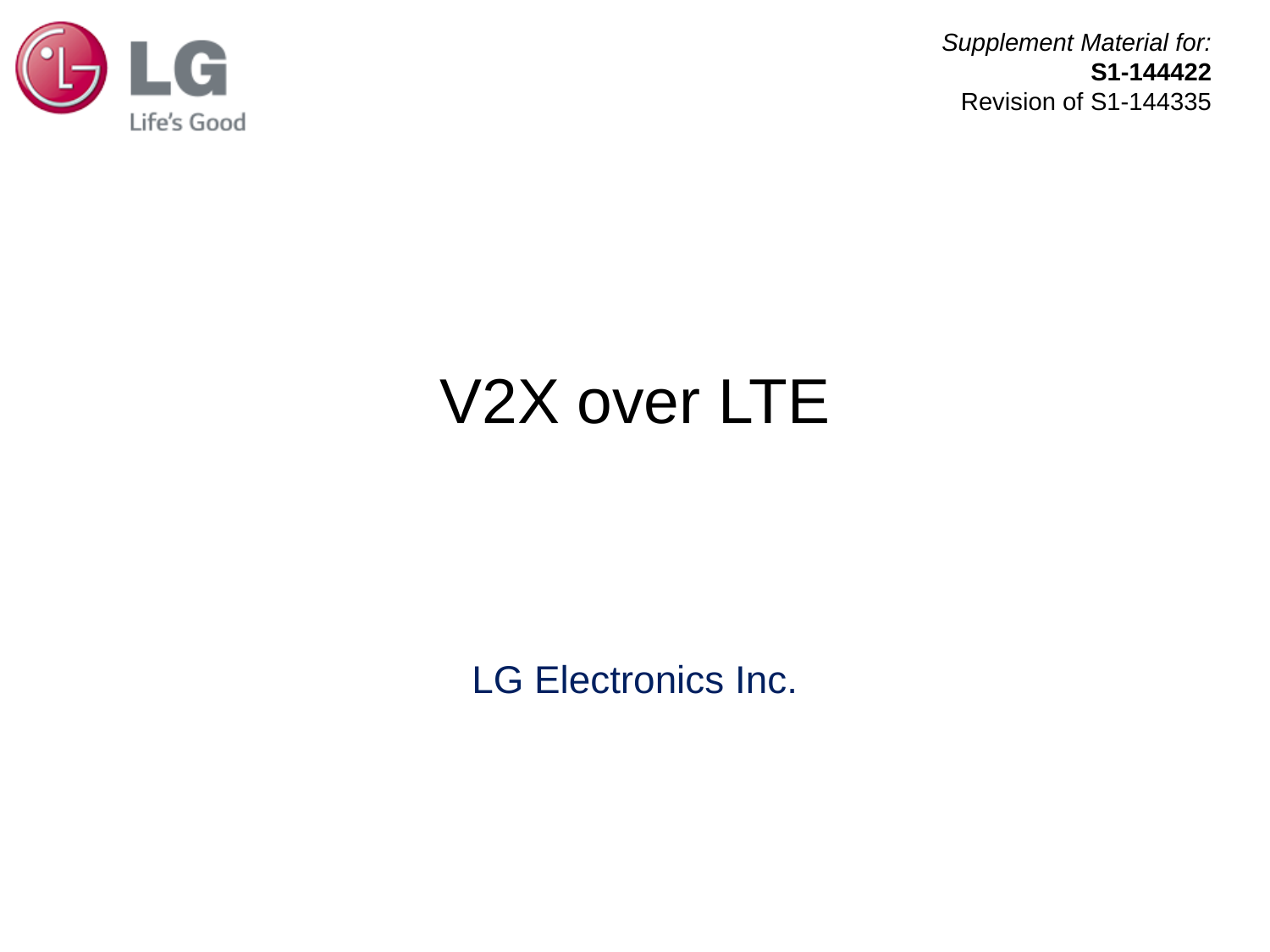

Supplement Material for:
S1-144422
Revision of S1-144335
# V2X over LTE

LG Electronics Inc.